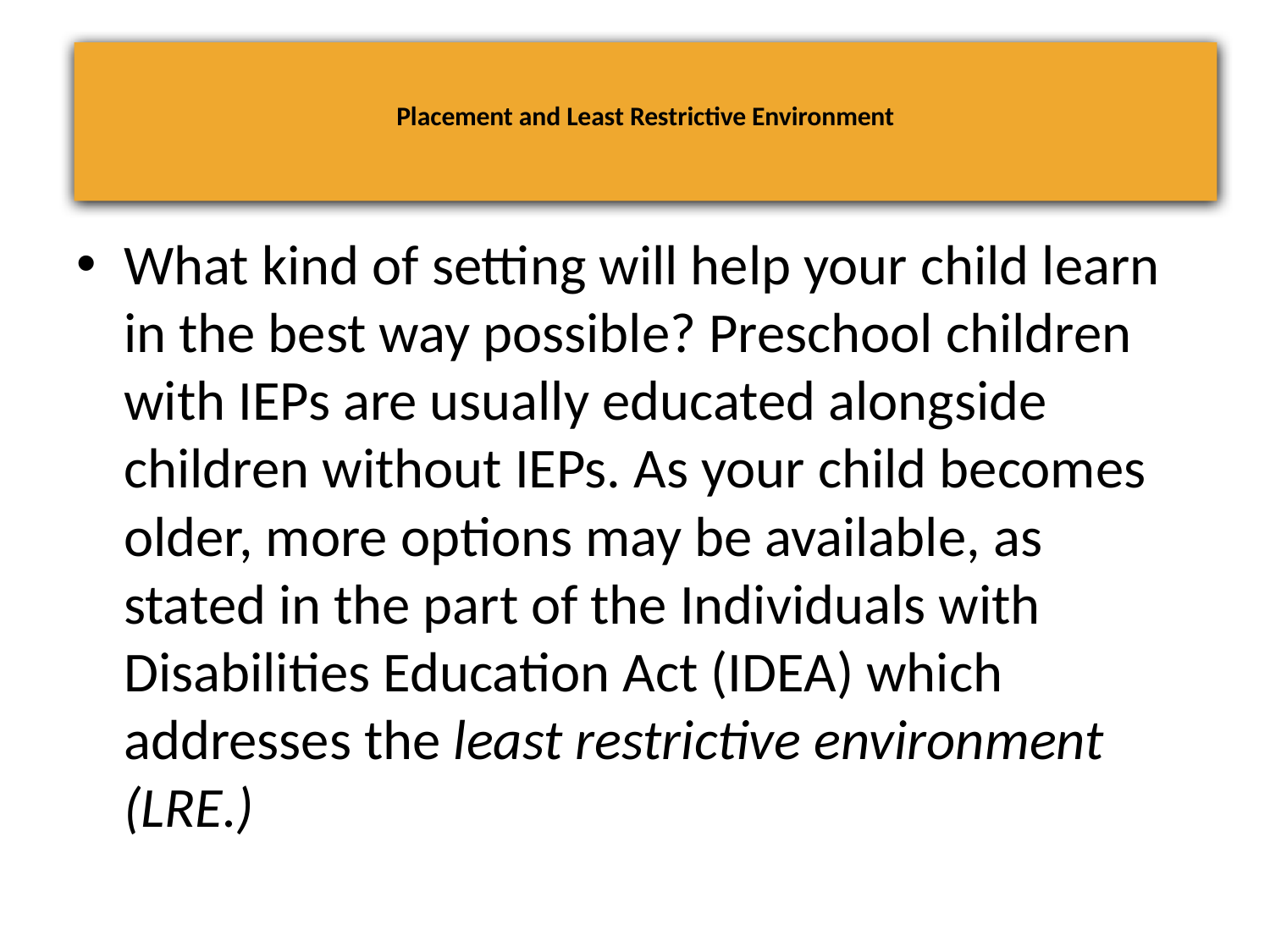

# Placement and Least Restrictive Environment
What kind of setting will help your child learn in the best way possible? Preschool children with IEPs are usually educated alongside children without IEPs. As your child becomes older, more options may be available, as stated in the part of the Individuals with Disabilities Education Act (IDEA) which addresses the least restrictive environment (LRE.)